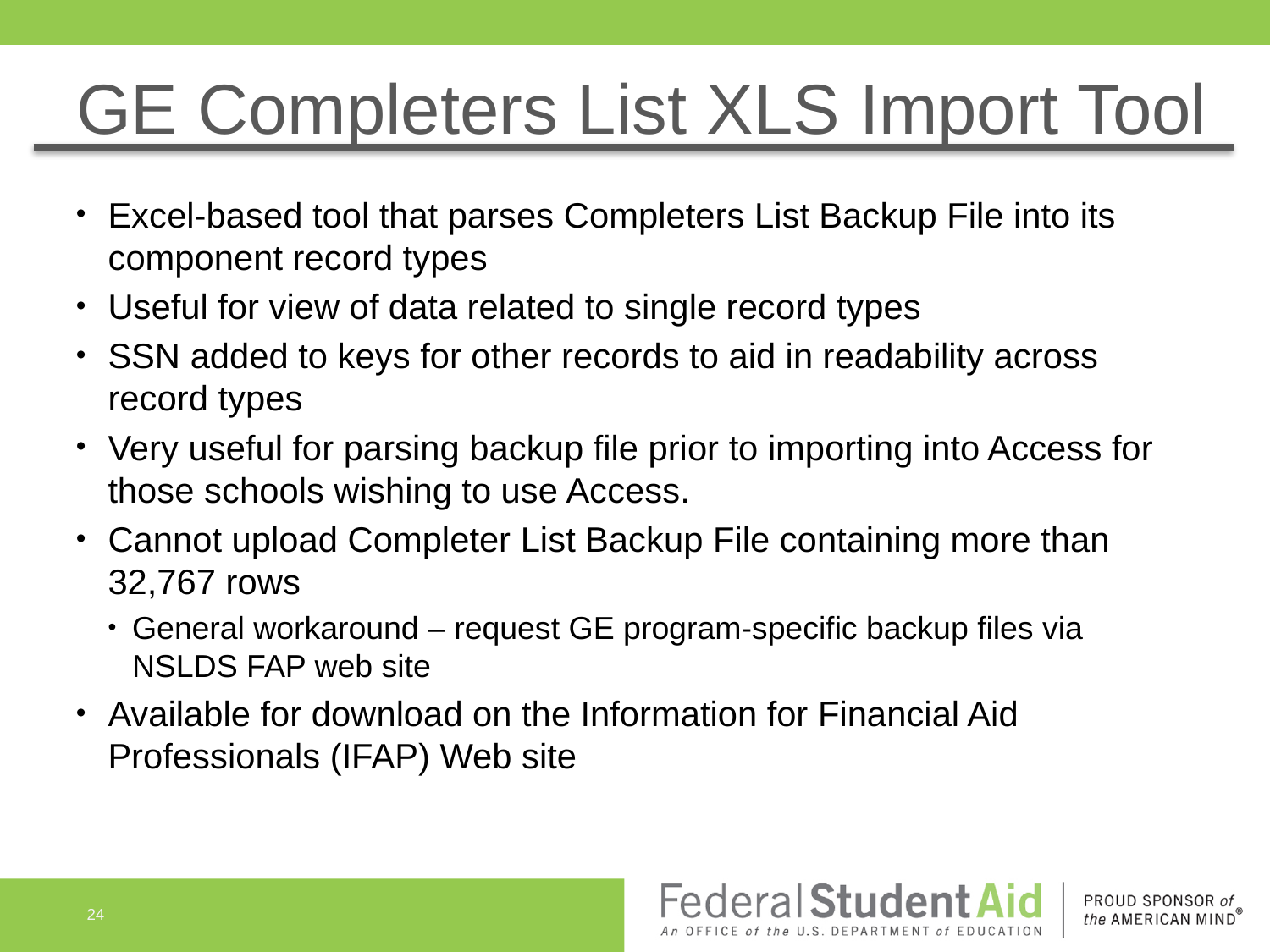

# GE Completers List XLS Import Tool
Excel-based tool that parses Completers List Backup File into its component record types
Useful for view of data related to single record types
SSN added to keys for other records to aid in readability across record types
Very useful for parsing backup file prior to importing into Access for those schools wishing to use Access.
Cannot upload Completer List Backup File containing more than 32,767 rows
General workaround – request GE program-specific backup files via NSLDS FAP web site
Available for download on the Information for Financial Aid Professionals (IFAP) Web site

24